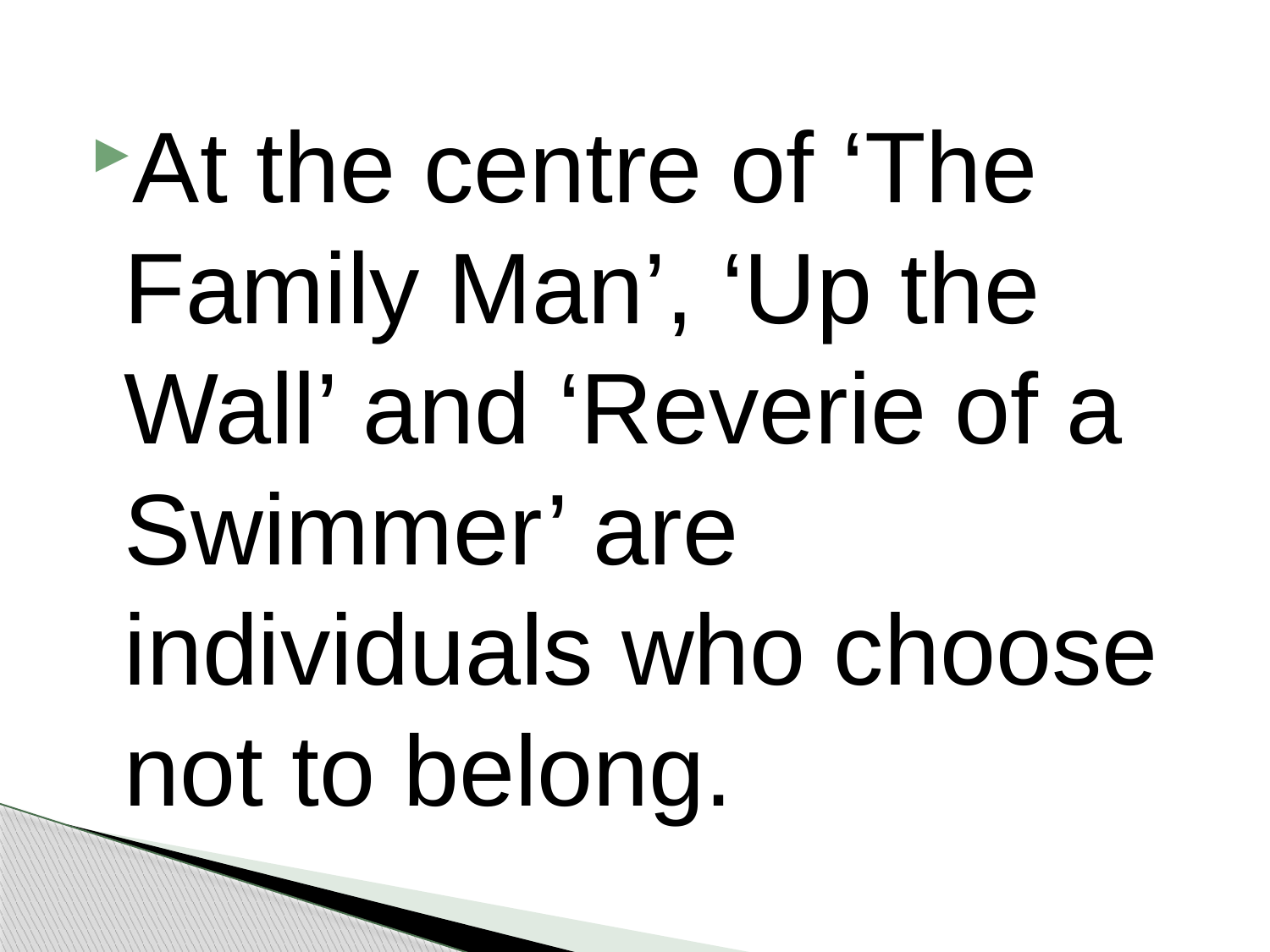

#
At the centre of ‘The Family Man’, ‘Up the Wall’ and ‘Reverie of a Swimmer’ are individuals who choose not to belong.